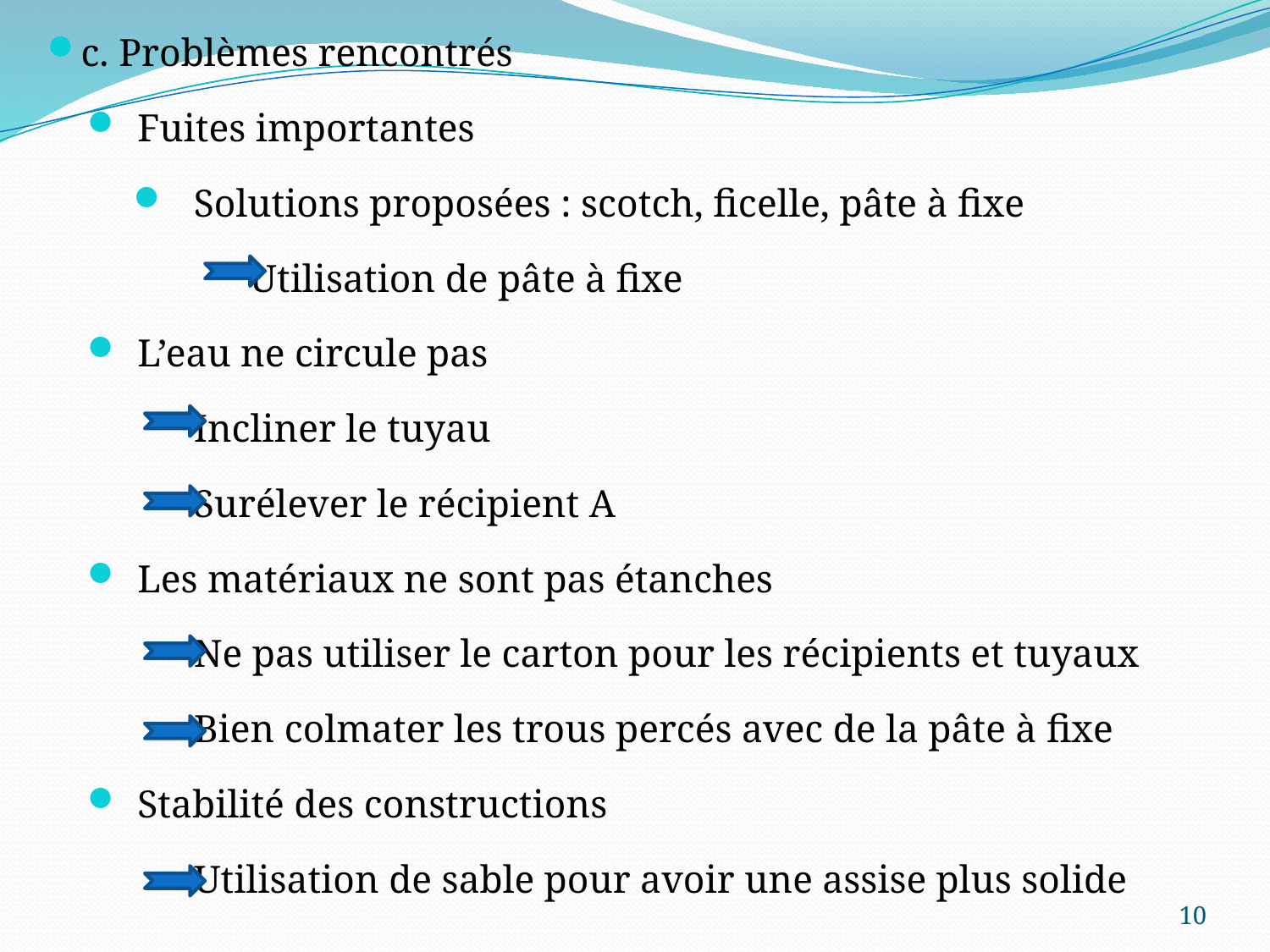

c. Problèmes rencontrés
Fuites importantes
Solutions proposées : scotch, ficelle, pâte à fixe
	Utilisation de pâte à fixe
L’eau ne circule pas
	Incliner le tuyau
	Surélever le récipient A
Les matériaux ne sont pas étanches
	Ne pas utiliser le carton pour les récipients et tuyaux
	Bien colmater les trous percés avec de la pâte à fixe
Stabilité des constructions
	Utilisation de sable pour avoir une assise plus solide

10